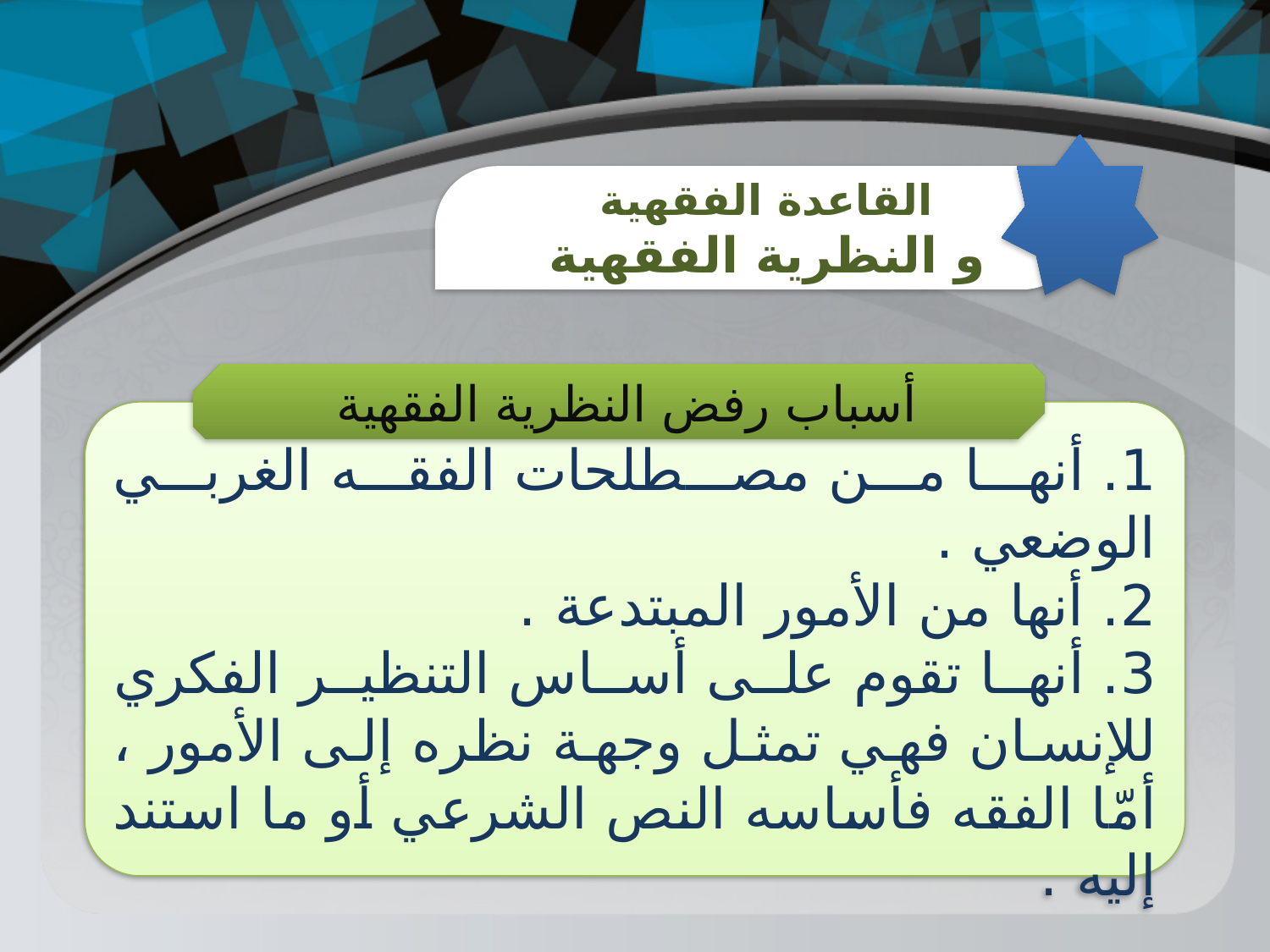

القاعدة الفقهية
و النظرية الفقهية
أسباب رفض النظرية الفقهية

1. أنها من مصطلحات الفقه الغربي الوضعي .
2. أنها من الأمور المبتدعة .
3. أنها تقوم على أساس التنظير الفكري للإنسان فهي تمثل وجهة نظره إلى الأمور ، أمّا الفقه فأساسه النص الشرعي أو ما استند إليه .